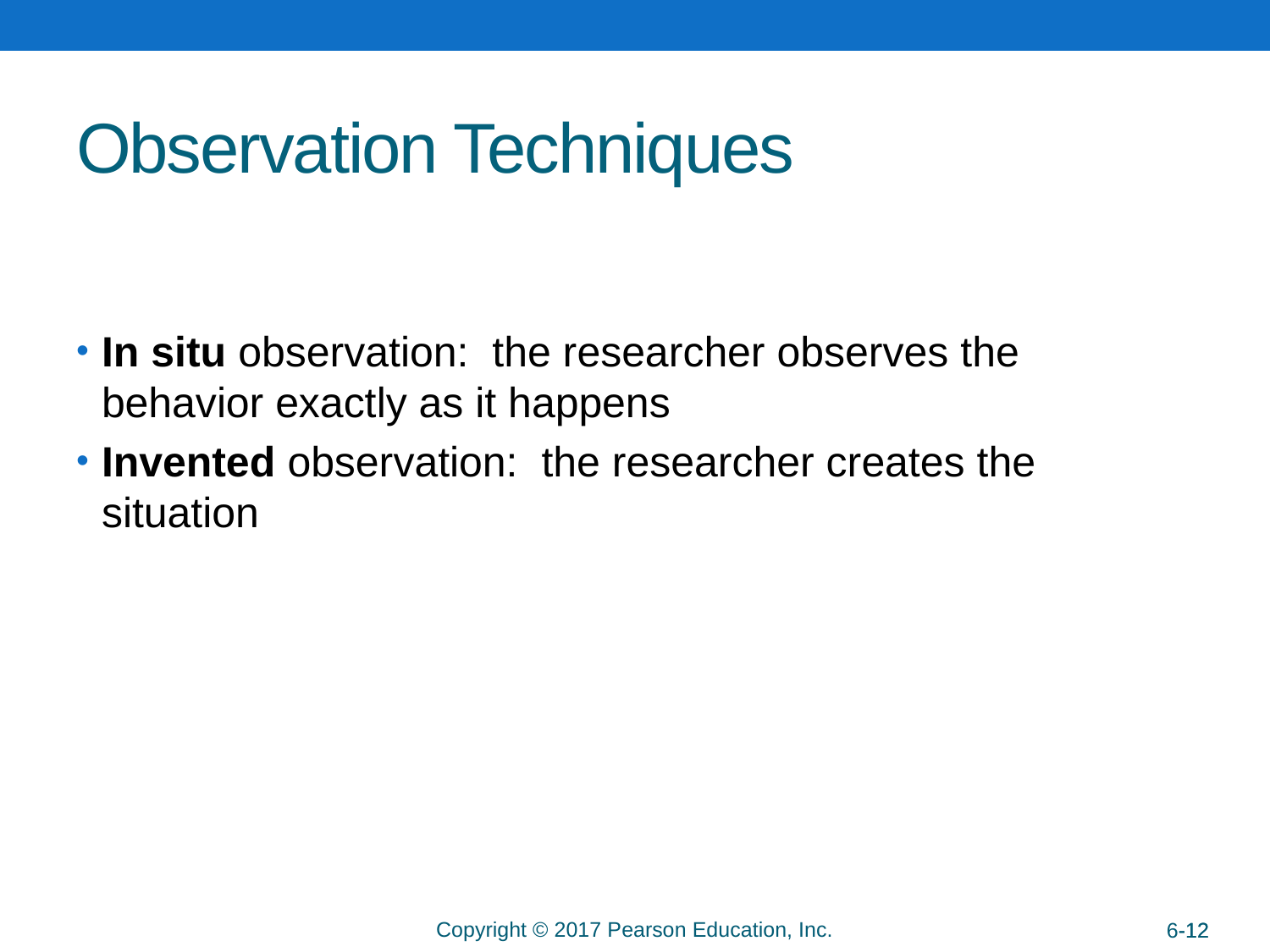

# Observation Techniques
In situ observation:  the researcher observes the behavior exactly as it happens
Invented observation:  the researcher creates the situation